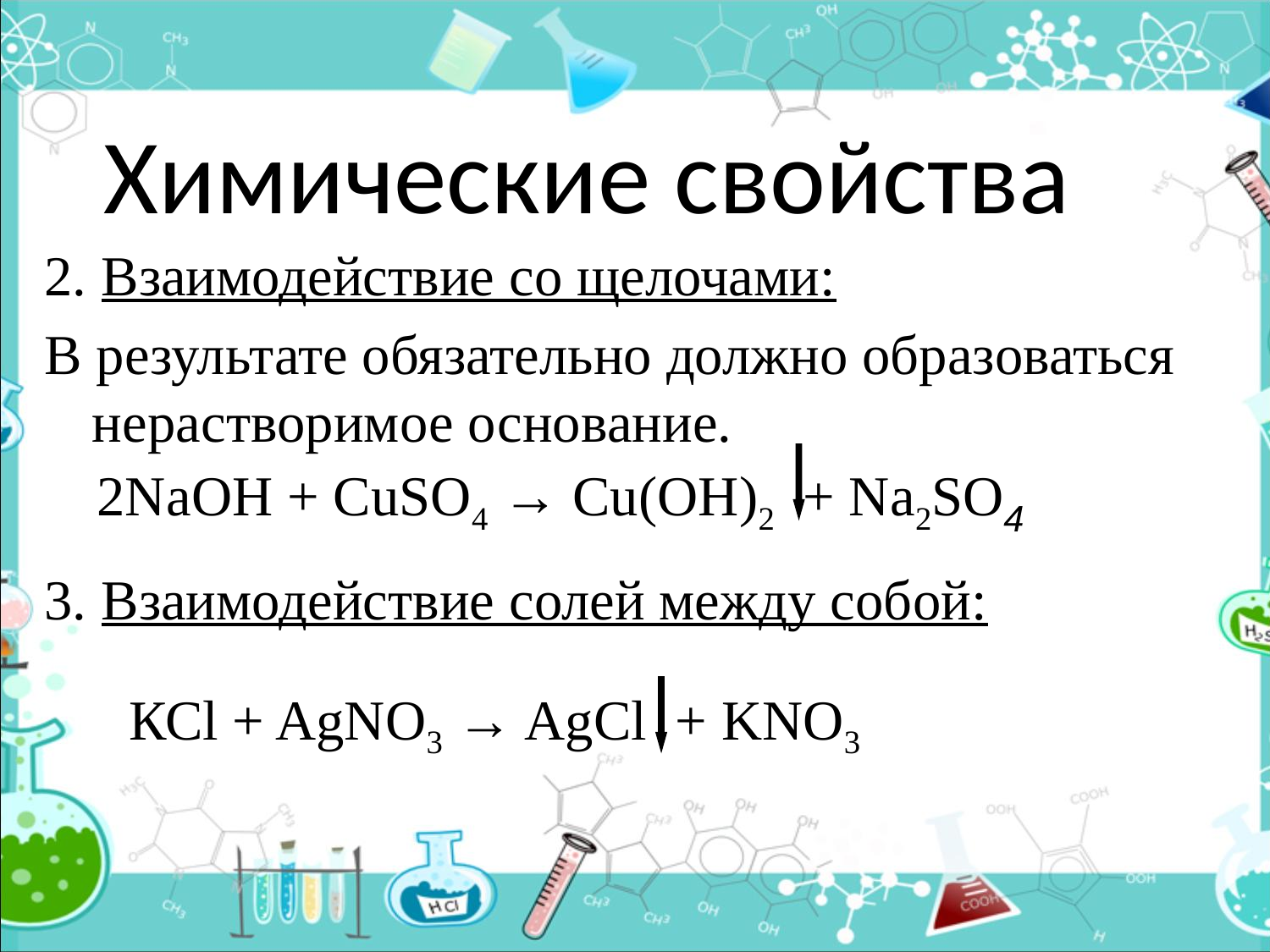

# Химические свойства
2. Взаимодействие со щелочами:
В результате обязательно должно образоваться нерастворимое основание.

3. Взаимодействие солей между собой:

2NaОН + CuSO4 → Cu(OH)2  + Na2SO4

КСl + AgNO3 → AgCl  + KNO3